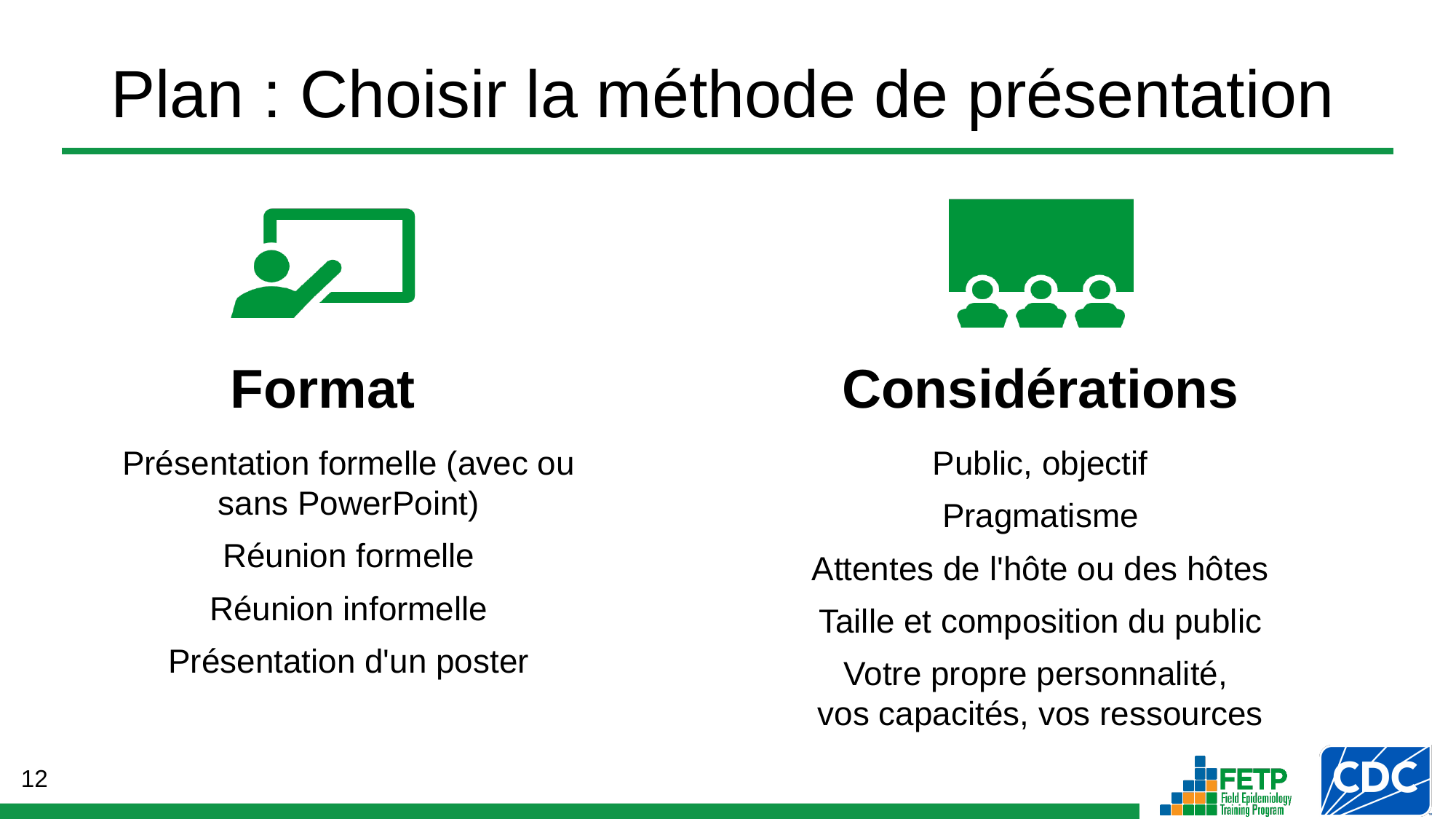

Plan : Choisir la méthode de présentation

Format
Considérations

Présentation formelle (avec ou sans PowerPoint)
Réunion formelle
Réunion informelle
Présentation d'un poster
Public, objectif
Pragmatisme
Attentes de l'hôte ou des hôtes
Taille et composition du public
Votre propre personnalité,
vos capacités, vos ressources